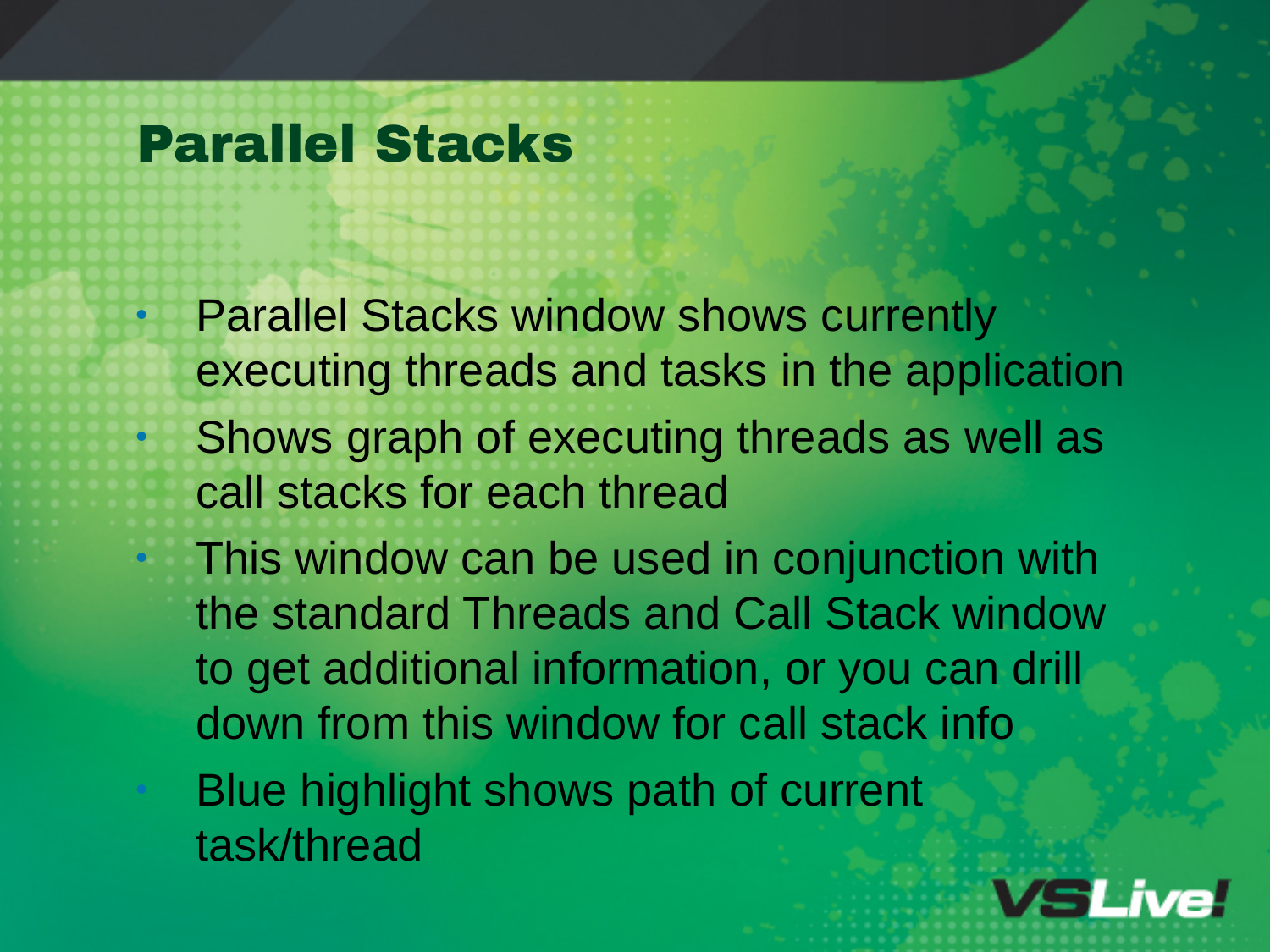

# Parallel Stacks
Parallel Stacks window shows currently executing threads and tasks in the application
Shows graph of executing threads as well as call stacks for each thread
This window can be used in conjunction with the standard Threads and Call Stack window to get additional information, or you can drill down from this window for call stack info
Blue highlight shows path of current task/thread